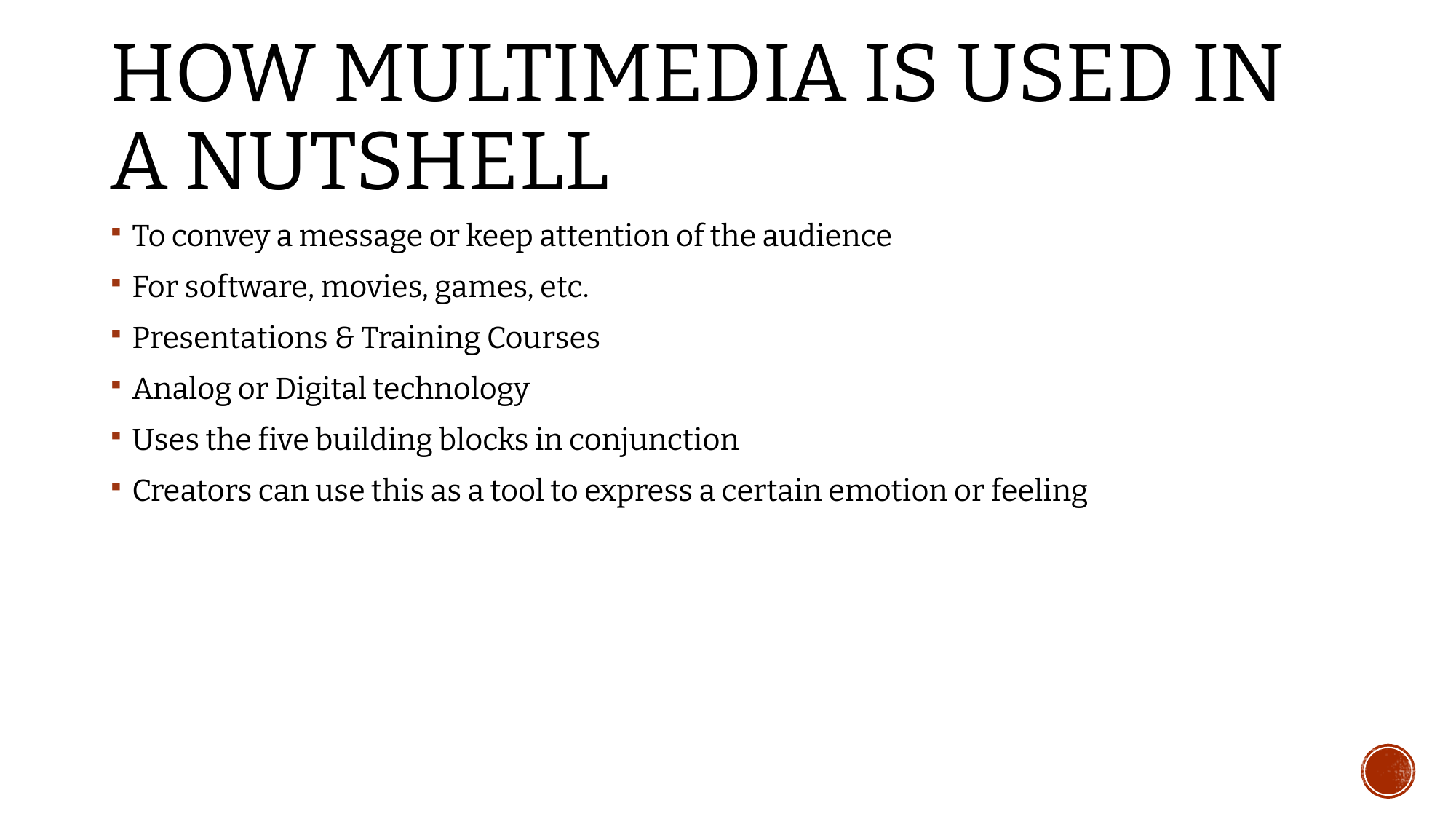

# How Multimedia is used in a Nutshell
To convey a message or keep attention of the audience
For software, movies, games, etc.
Presentations & Training Courses
Analog or Digital technology
Uses the five building blocks in conjunction
Creators can use this as a tool to express a certain emotion or feeling